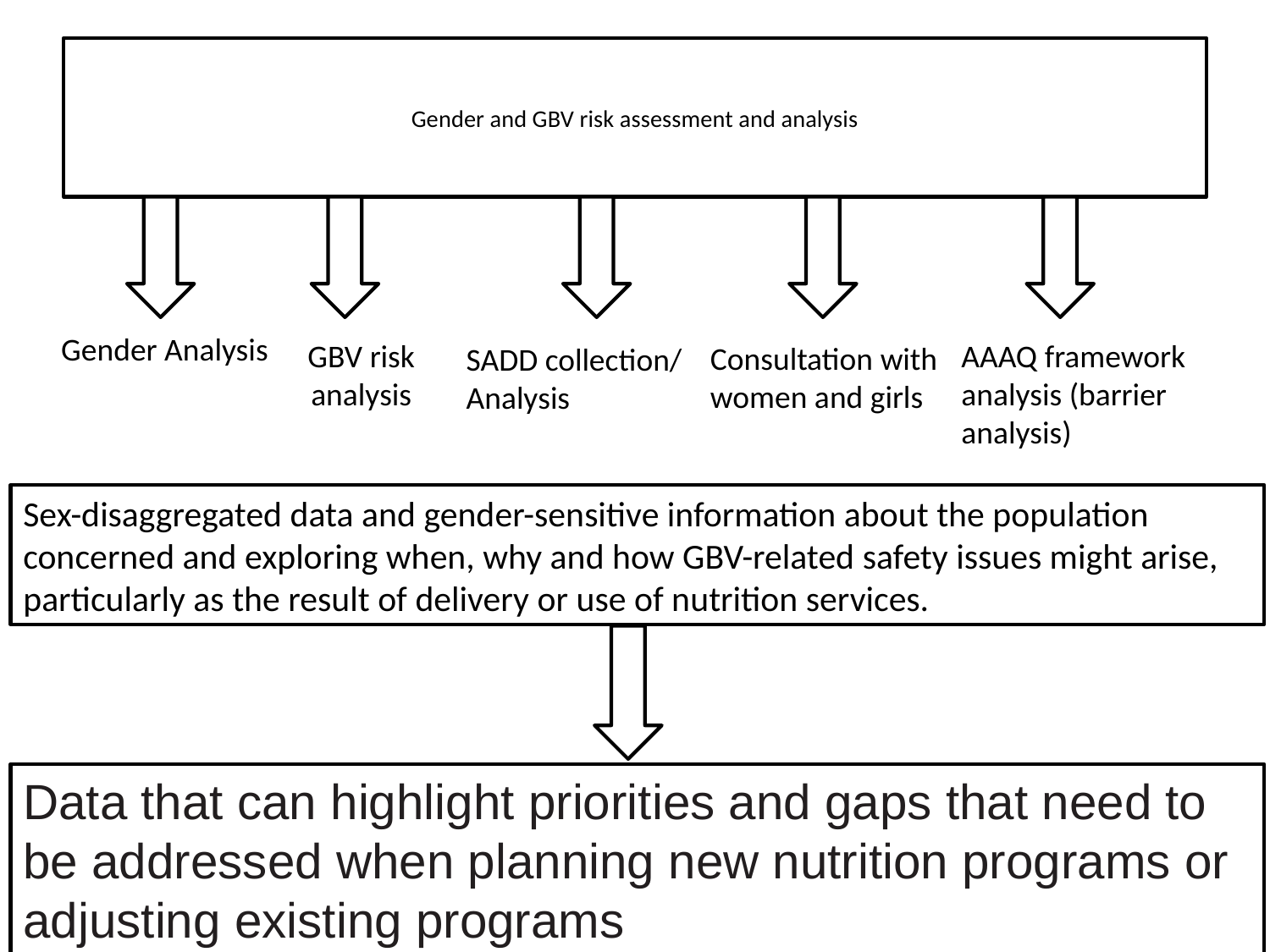

# Gender and GBV risk assessment and analysis

Gender Analysis
GBV risk analysis
AAAQ framework analysis (barrier analysis)
Consultation with women and girls
SADD collection/ Analysis
Sex-disaggregated data and gender-sensitive information about the population concerned and exploring when, why and how GBV-related safety issues might arise, particularly as the result of delivery or use of nutrition services.

Data that can highlight priorities and gaps that need to be addressed when planning new nutrition programs or adjusting existing programs